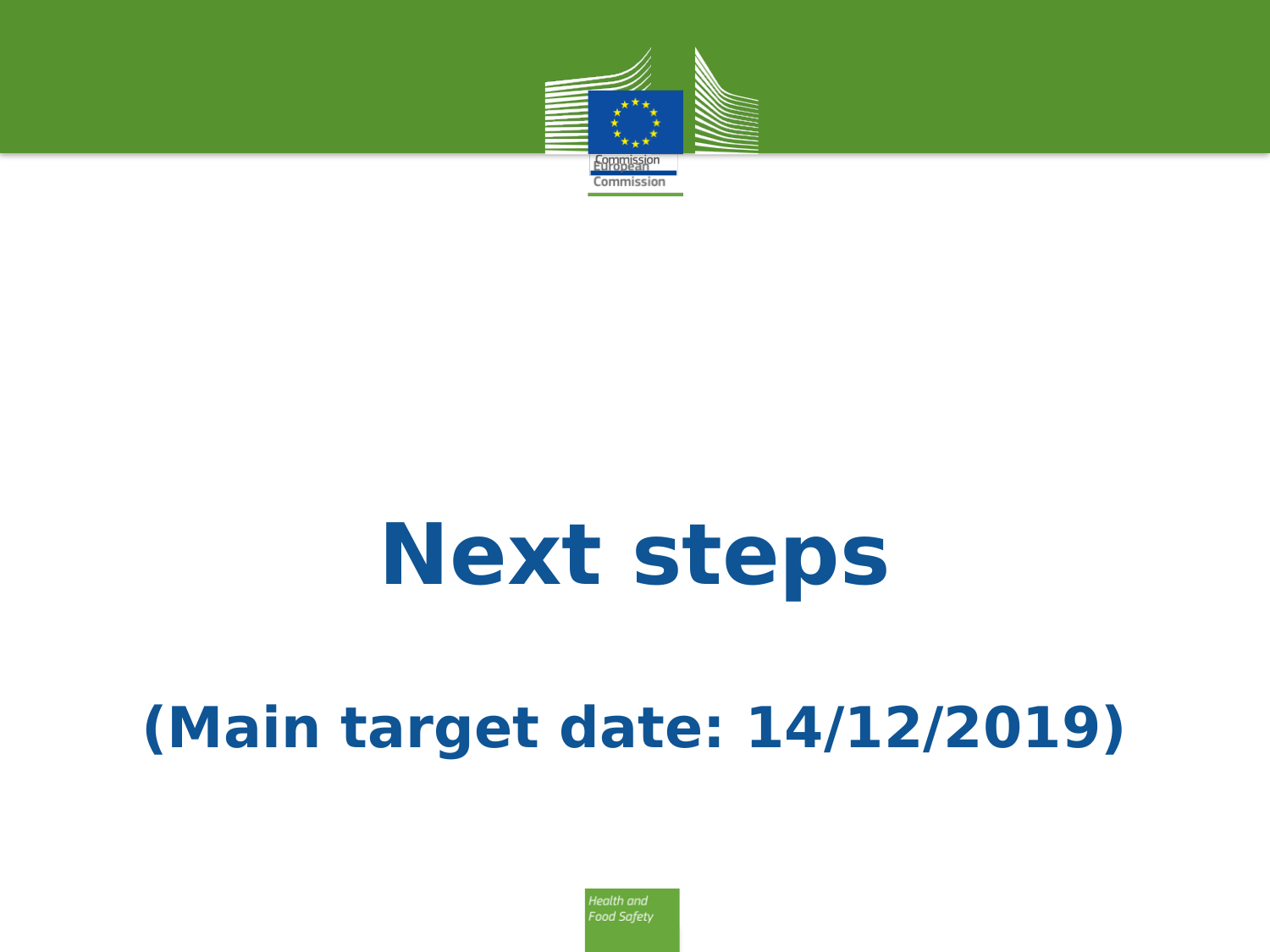

#

Next steps

(Main target date: 14/12/2019)